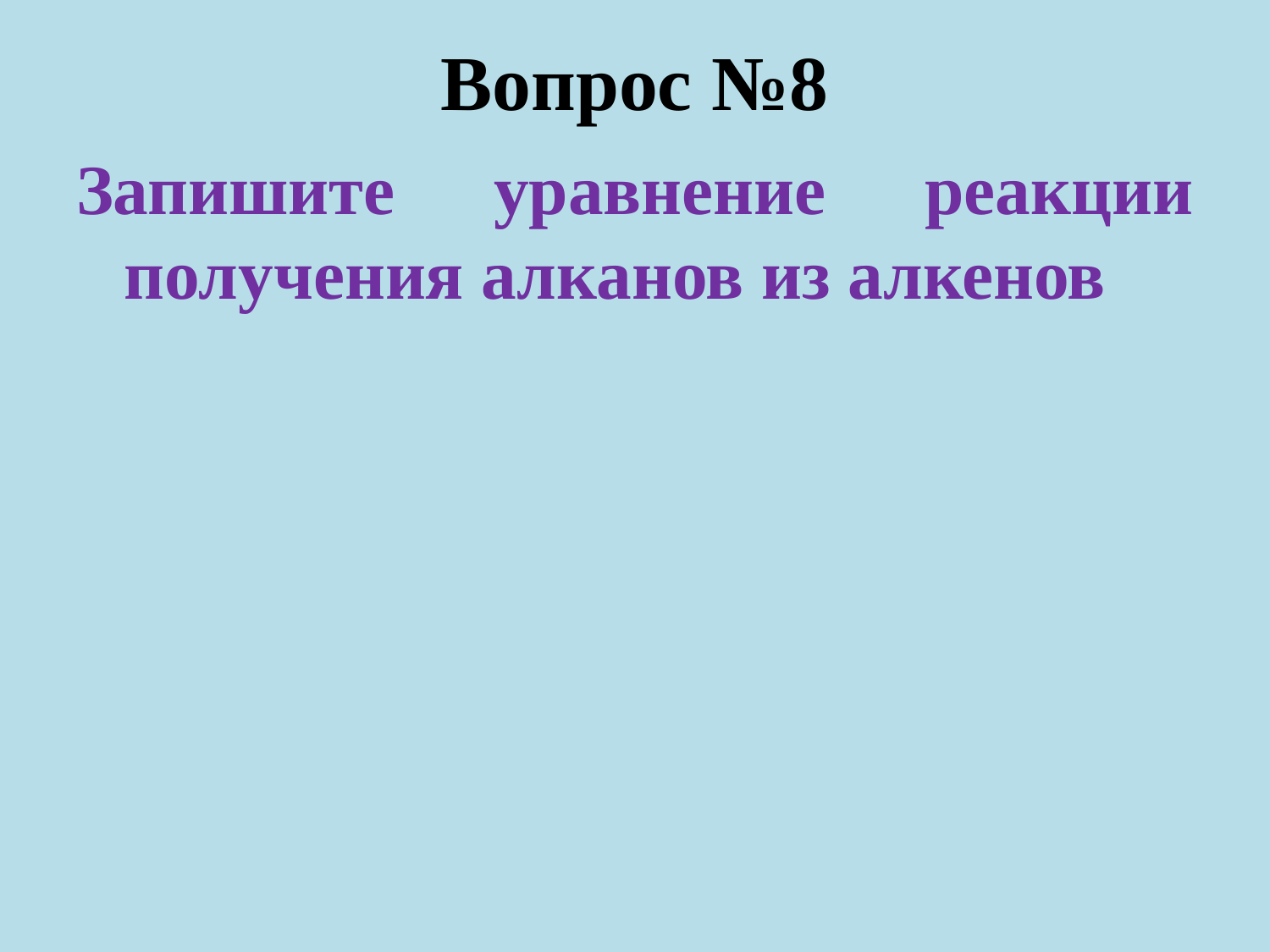

# Вопрос №8
Запишите уравнение реакции получения алканов из алкенов